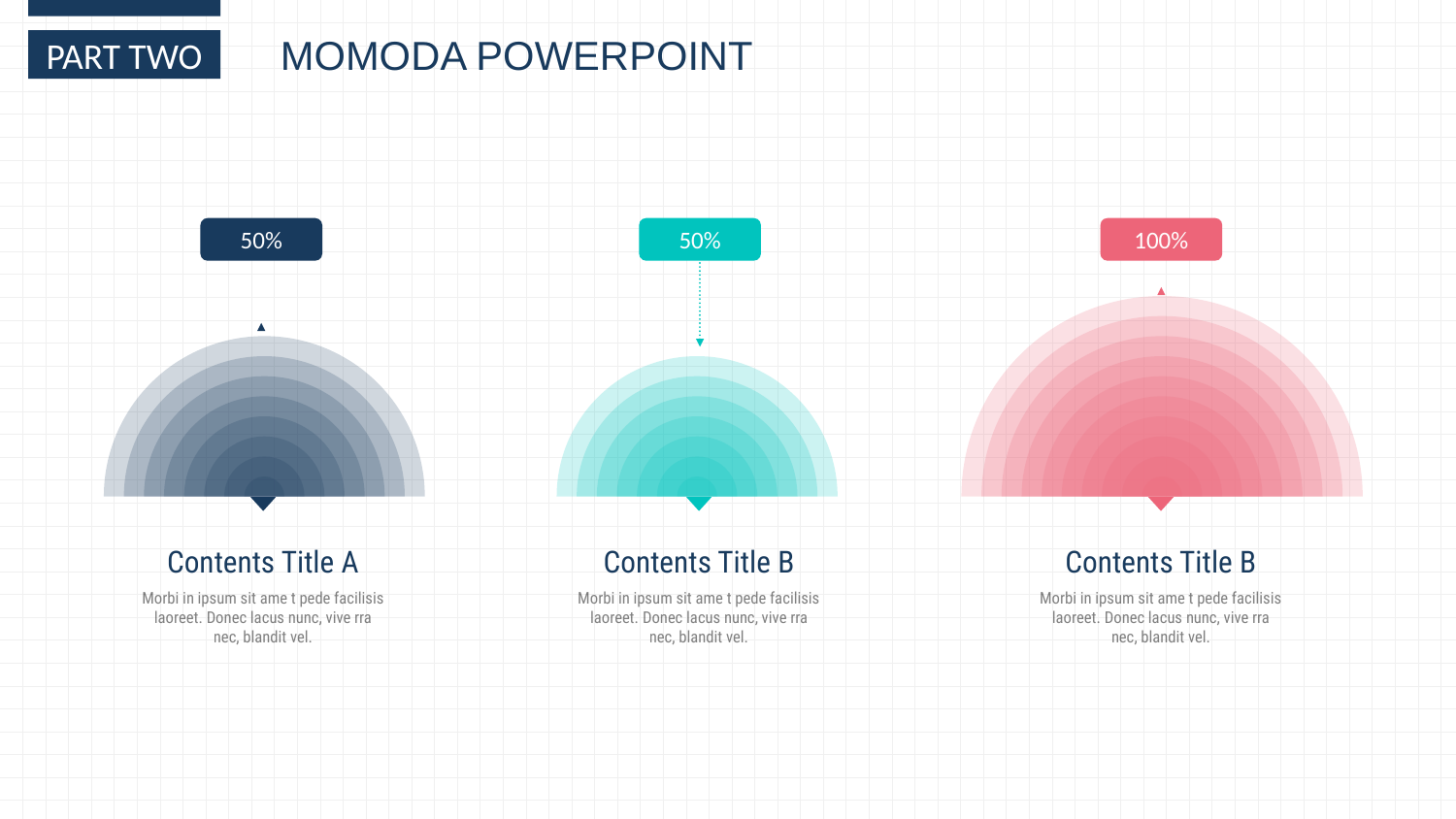

MOMODA POWERPOINT
PART TWO
50%
50%
100%

Contents Title A
Contents Title B
Contents Title B
Morbi in ipsum sit ame t pede facilisis laoreet. Donec lacus nunc, vive rra nec, blandit vel.
Morbi in ipsum sit ame t pede facilisis laoreet. Donec lacus nunc, vive rra nec, blandit vel.
Morbi in ipsum sit ame t pede facilisis laoreet. Donec lacus nunc, vive rra nec, blandit vel.